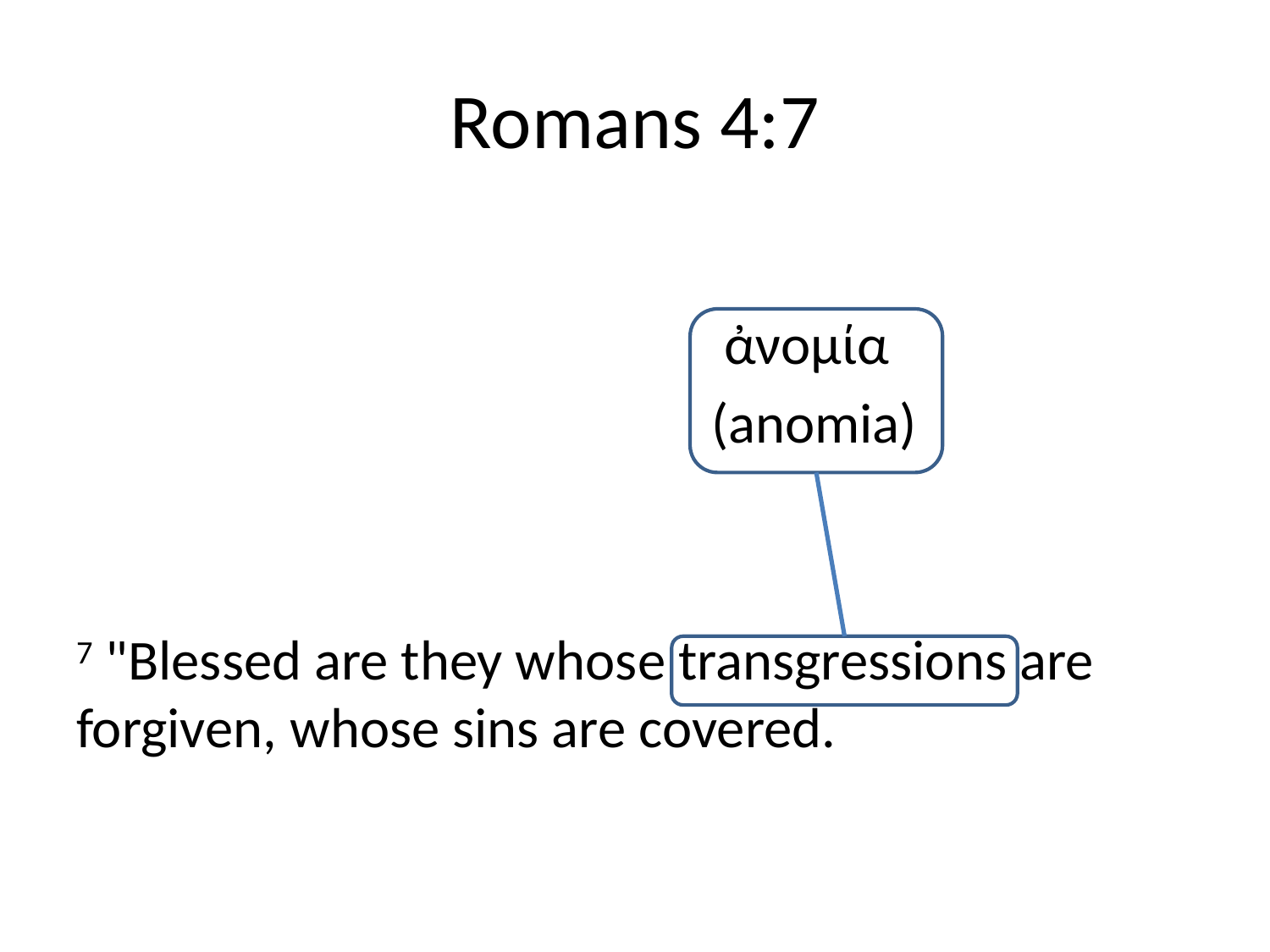

# Romans 4:7

					 ἀνομία
					(anomia)

7 "Blessed are they whose transgressions are forgiven, whose sins are covered.